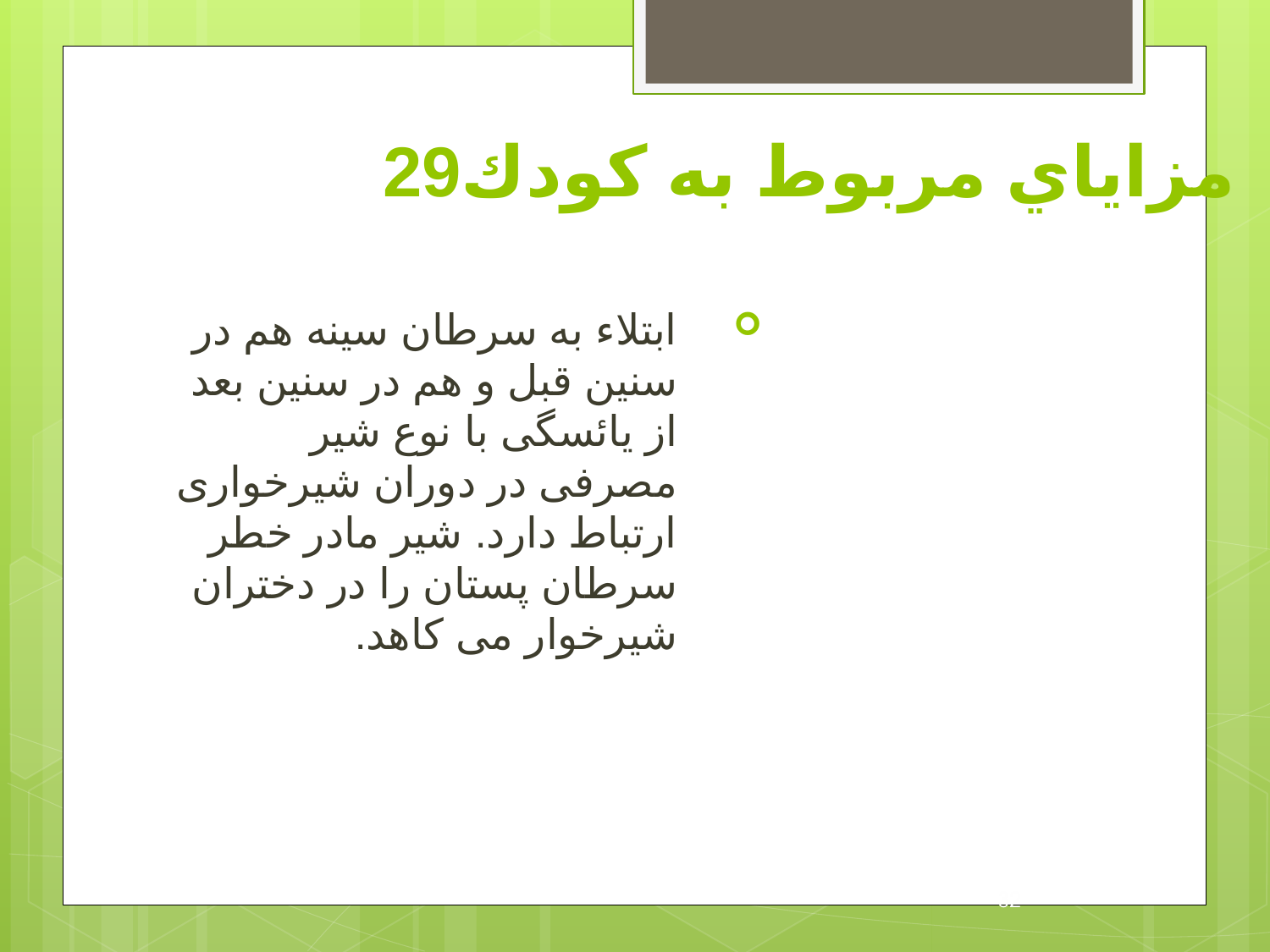

# مزاياي مربوط به كودك29

ابتلاء به سرطان سينه هم در سنين قبل و هم در سنين بعد از يائسگی با نوع شير مصرفی در دوران شيرخواری ارتباط دارد. شير مادر خطر سرطان پستان را در دختران شيرخوار می کاهد.
32